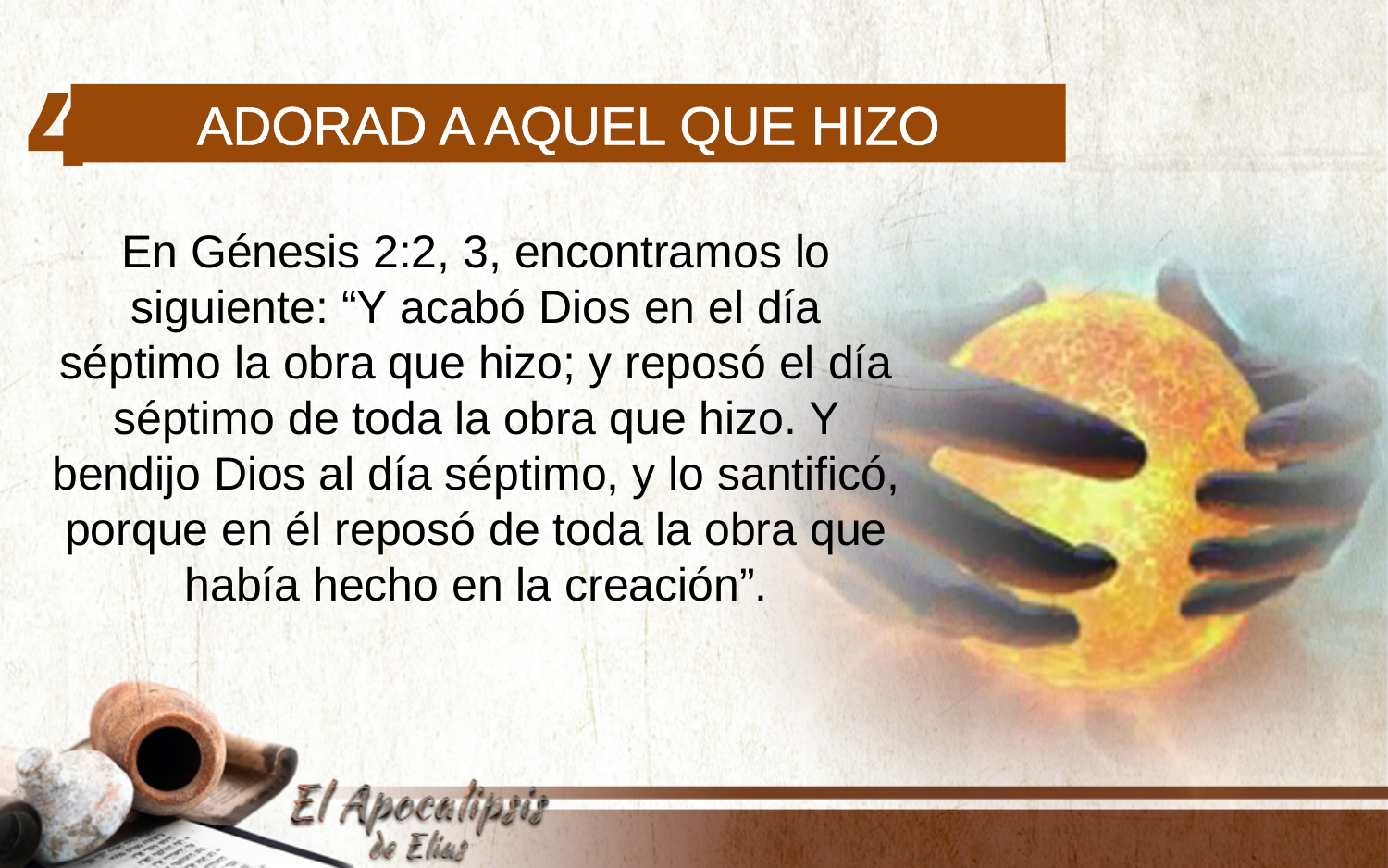

4
Adorad a aquel que hizo
En Génesis 2:2, 3, encontramos lo siguiente: “Y acabó Dios en el día séptimo la obra que hizo; y reposó el día séptimo de toda la obra que hizo. Y bendijo Dios al día séptimo, y lo santificó, porque en él reposó de toda la obra que había hecho en la creación”.